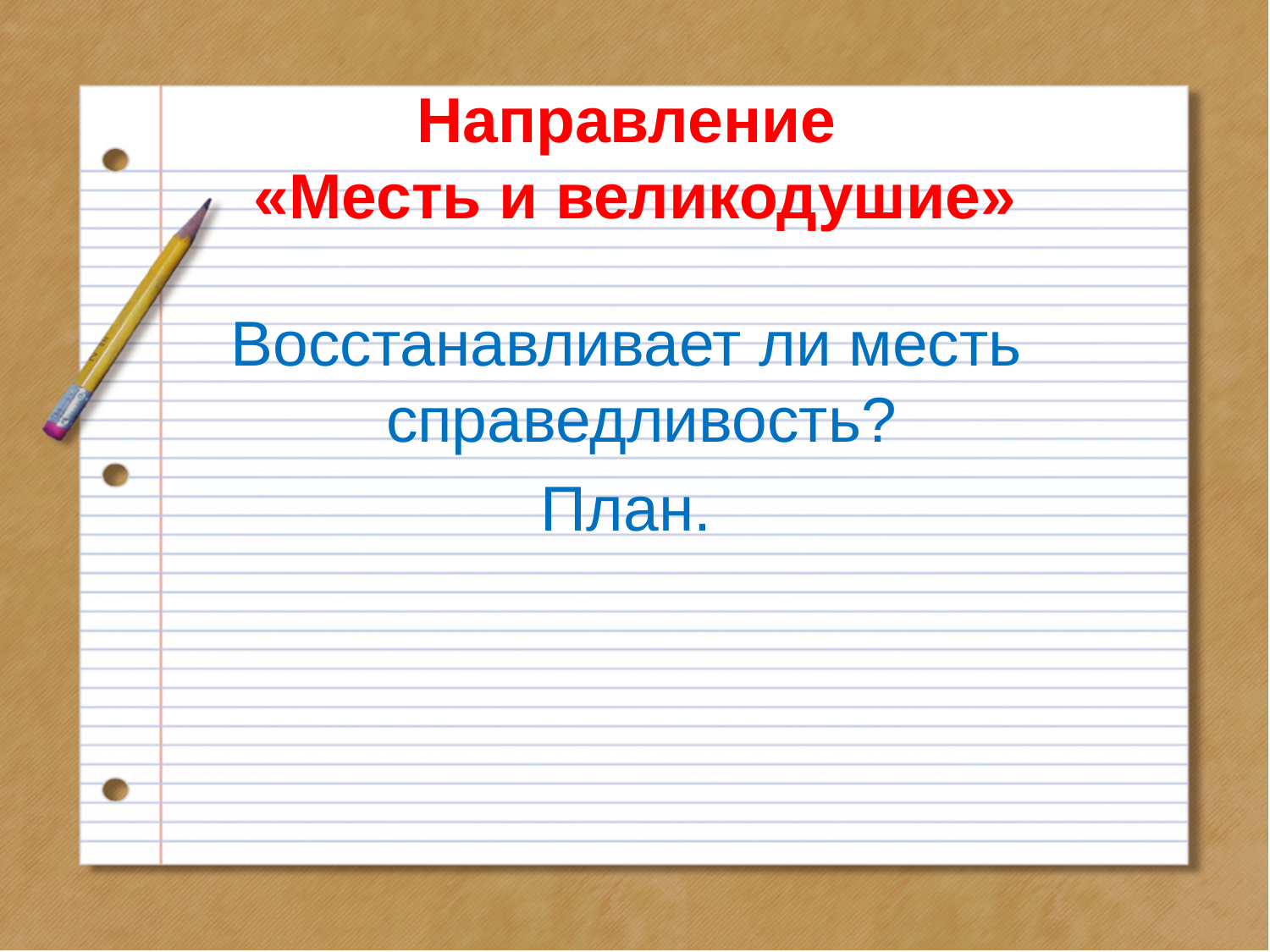

# Направление «Месть и великодушие»

Восстанавливает ли месть справедливость?
План.